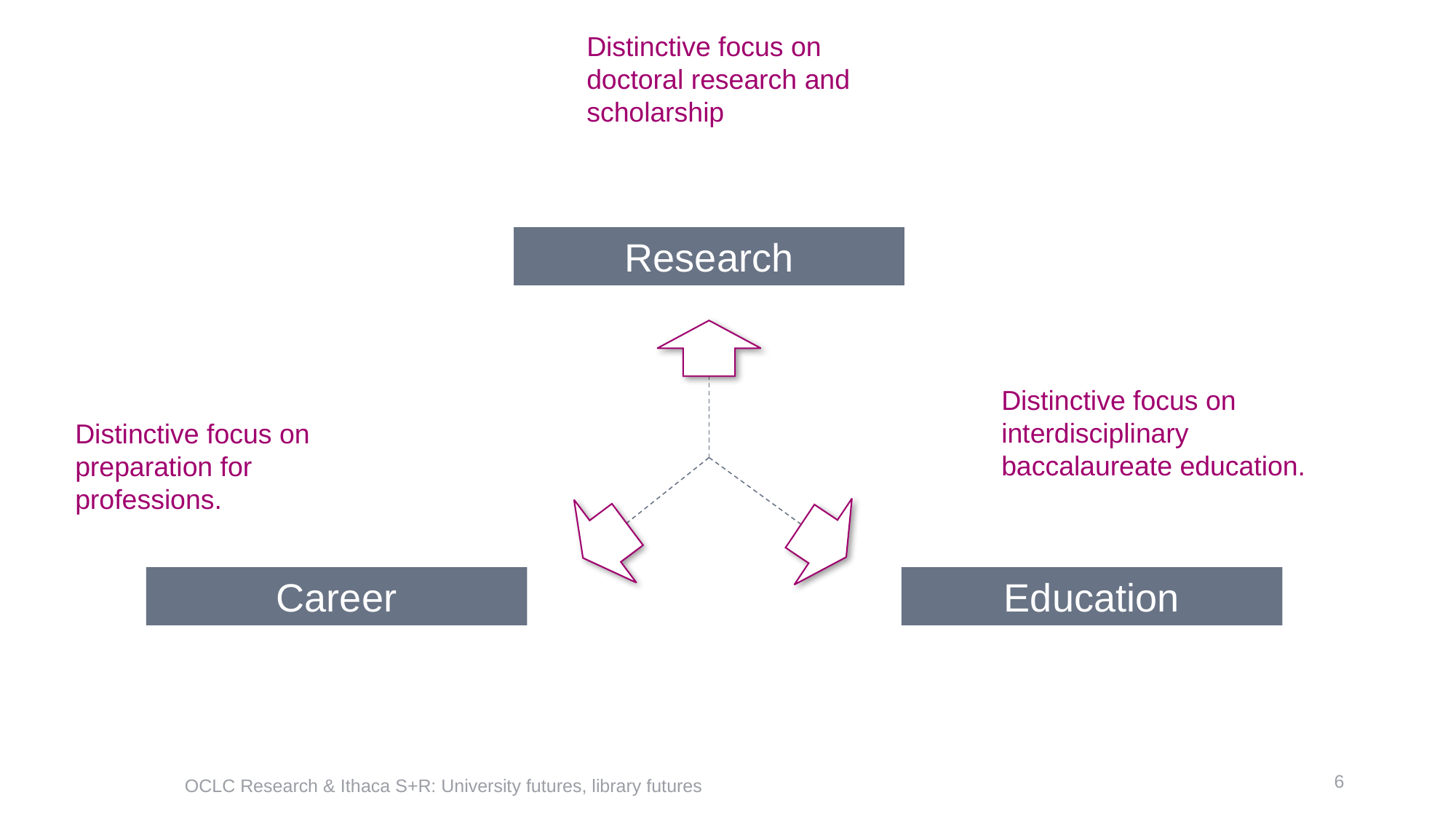

Distinctive focus on doctoral research and scholarship
Research

Distinctive focus on interdisciplinary baccalaureate education.
Distinctive focus on preparation for professions.

Career
Education
6
OCLC Research & Ithaca S+R: University futures, library futures